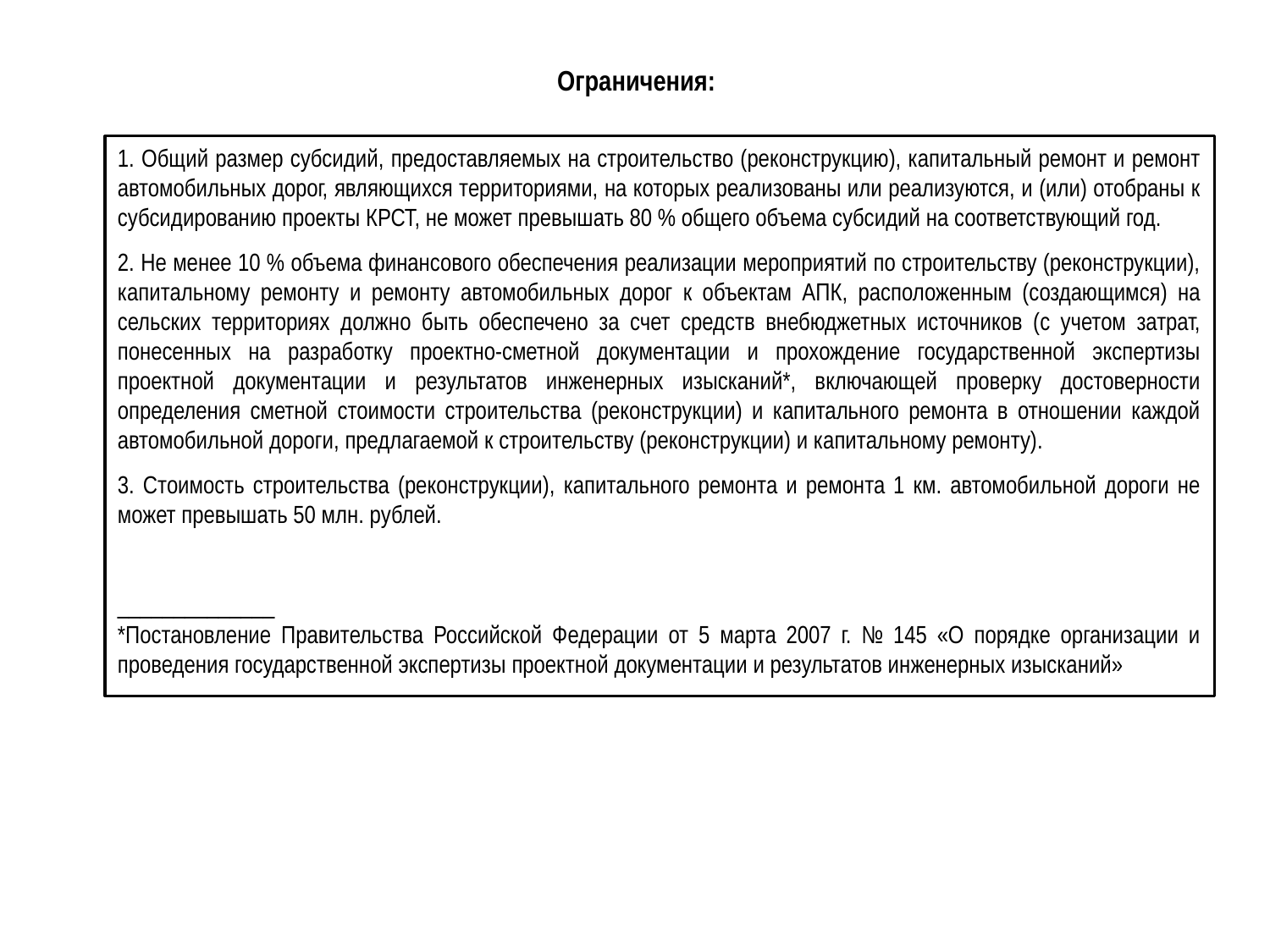

# Ограничения:
1. Общий размер субсидий, предоставляемых на строительство (реконструкцию), капитальный ремонт и ремонт автомобильных дорог, являющихся территориями, на которых реализованы или реализуются, и (или) отобраны к субсидированию проекты КРСТ, не может превышать 80 % общего объема субсидий на соответствующий год.
2. Не менее 10 % объема финансового обеспечения реализации мероприятий по строительству (реконструкции), капитальному ремонту и ремонту автомобильных дорог к объектам АПК, расположенным (создающимся) на сельских территориях должно быть обеспечено за счет средств внебюджетных источников (с учетом затрат, понесенных на разработку проектно-сметной документации и прохождение государственной экспертизы проектной документации и результатов инженерных изысканий*, включающей проверку достоверности определения сметной стоимости строительства (реконструкции) и капитального ремонта в отношении каждой автомобильной дороги, предлагаемой к строительству (реконструкции) и капитальному ремонту).
3. Стоимость строительства (реконструкции), капитального ремонта и ремонта 1 км. автомобильной дороги не может превышать 50 млн. рублей.

______________
*Постановление Правительства Российской Федерации от 5 марта 2007 г. № 145 «О порядке организации и проведения государственной экспертизы проектной документации и результатов инженерных изысканий»